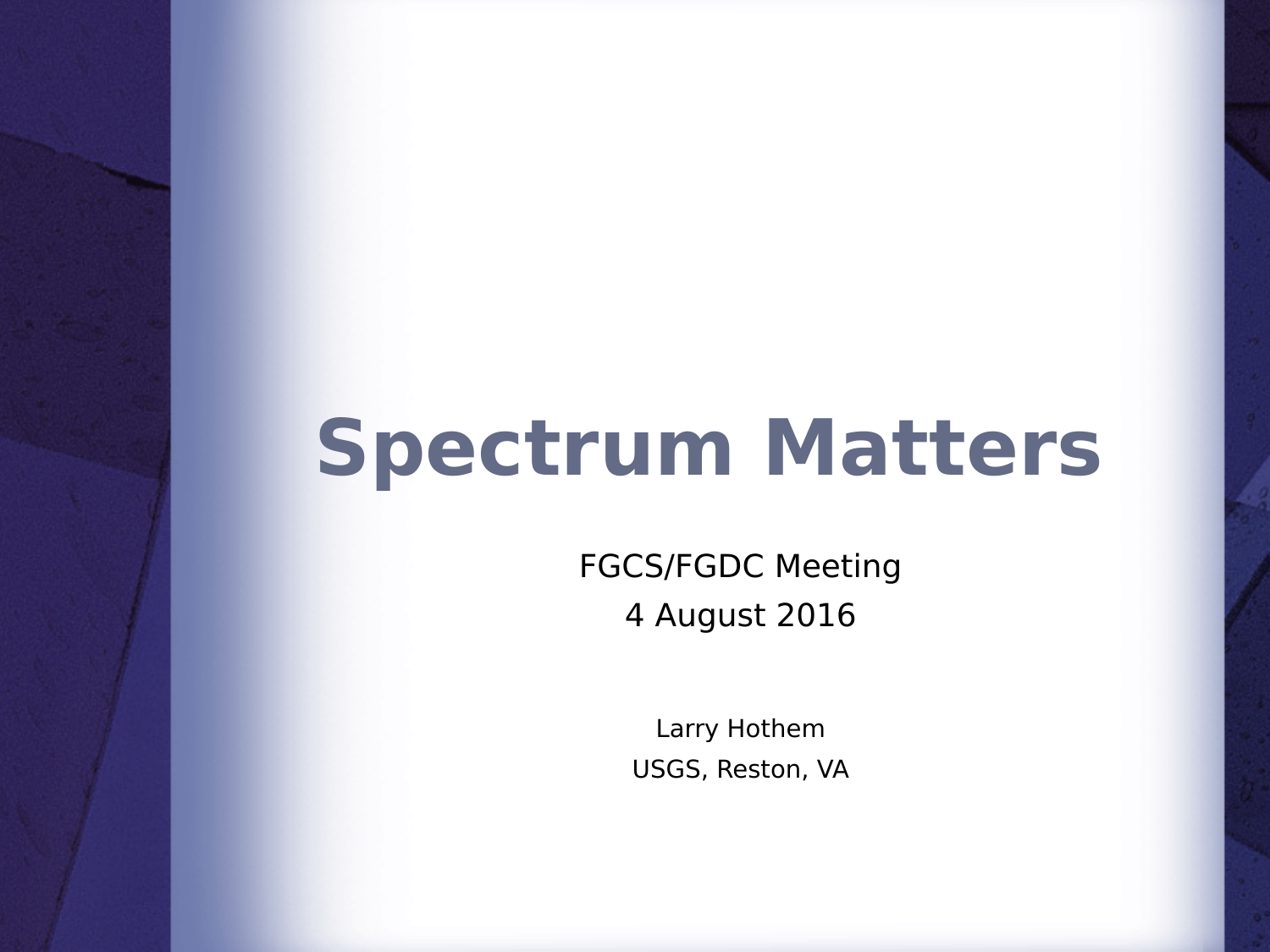

# Spectrum Matters
FGCS/FGDC Meeting
4 August 2016

Larry Hothem
USGS, Reston, VA